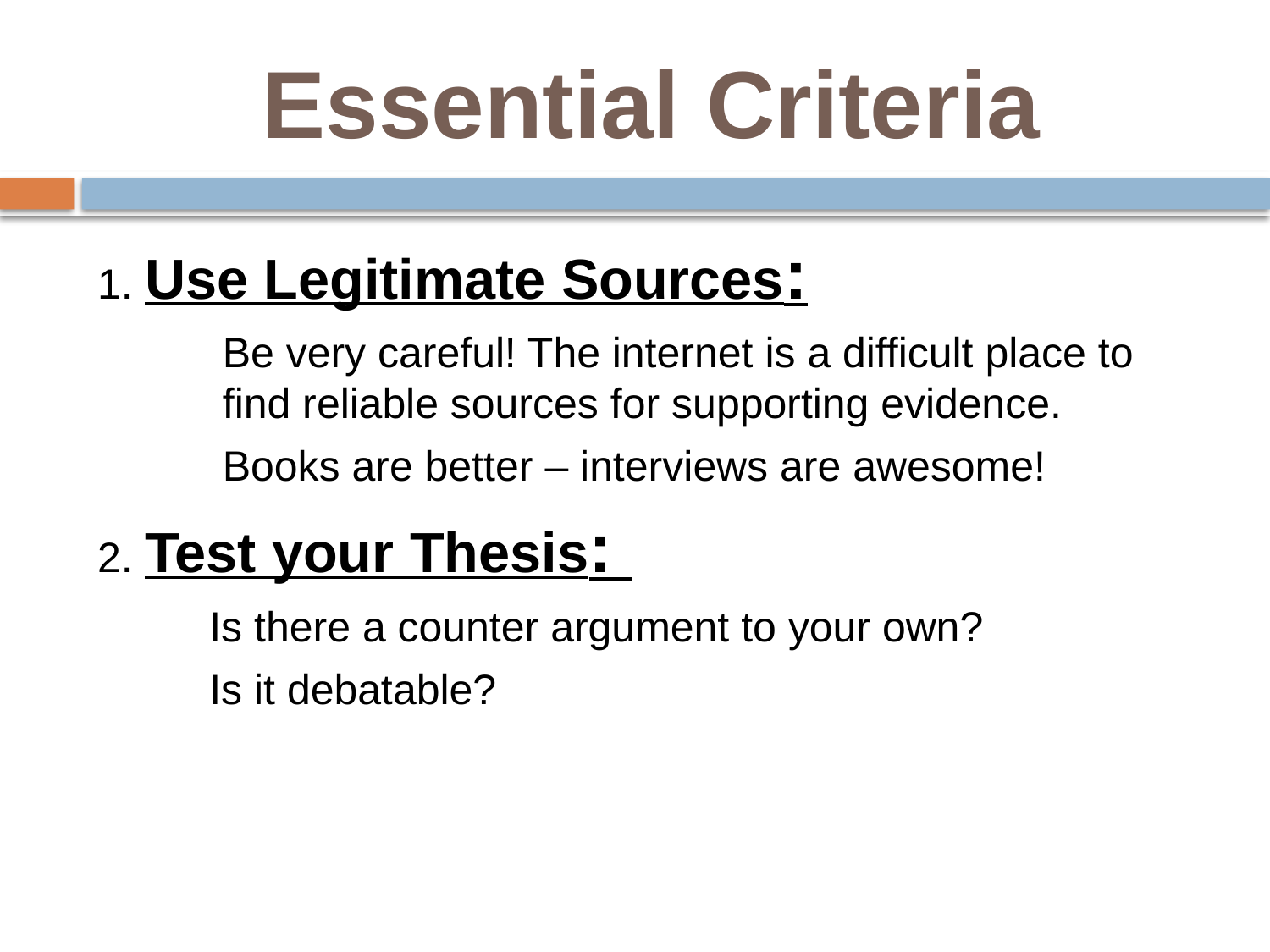

# Essential Criteria
1. Use Legitimate Sources:
Be very careful! The internet is a difficult place to find reliable sources for supporting evidence.
Books are better – interviews are awesome!
2. Test your Thesis:
Is there a counter argument to your own?
Is it debatable?